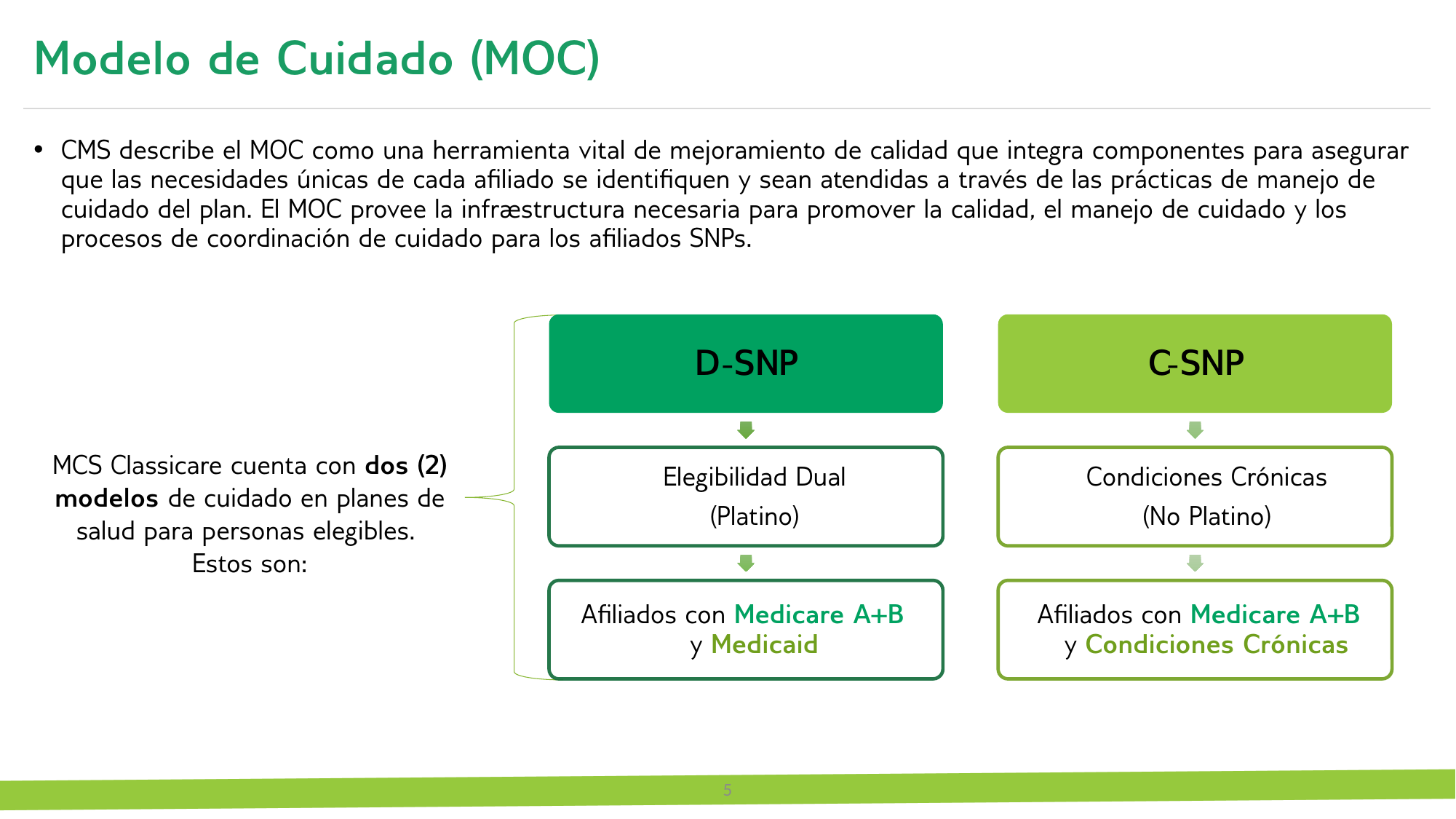

Modelo de Cuidado (MOC)
CMS describe el MOC como una herramienta vital de mejoramiento de calidad que integra componentes para asegurar que las necesidades únicas de cada afiliado se identifiquen y sean atendidas a través de las prácticas de manejo de cuidado del plan. El MOC provee la infraestructura necesaria para promover la calidad, el manejo de cuidado y los procesos de coordinación de cuidado para los afiliados SNPs.
D-SNP
Elegibilidad Dual
(Platino)
Afiliados con Medicare A+B    y Medicaid
C-SNP
Condiciones Crónicas
(No Platino)
Afiliados con Medicare A+B   y Condiciones Crónicas

MCS Classicare cuenta con dos (2) modelos de cuidado en planes de salud para personas elegibles.
Estos son:
5